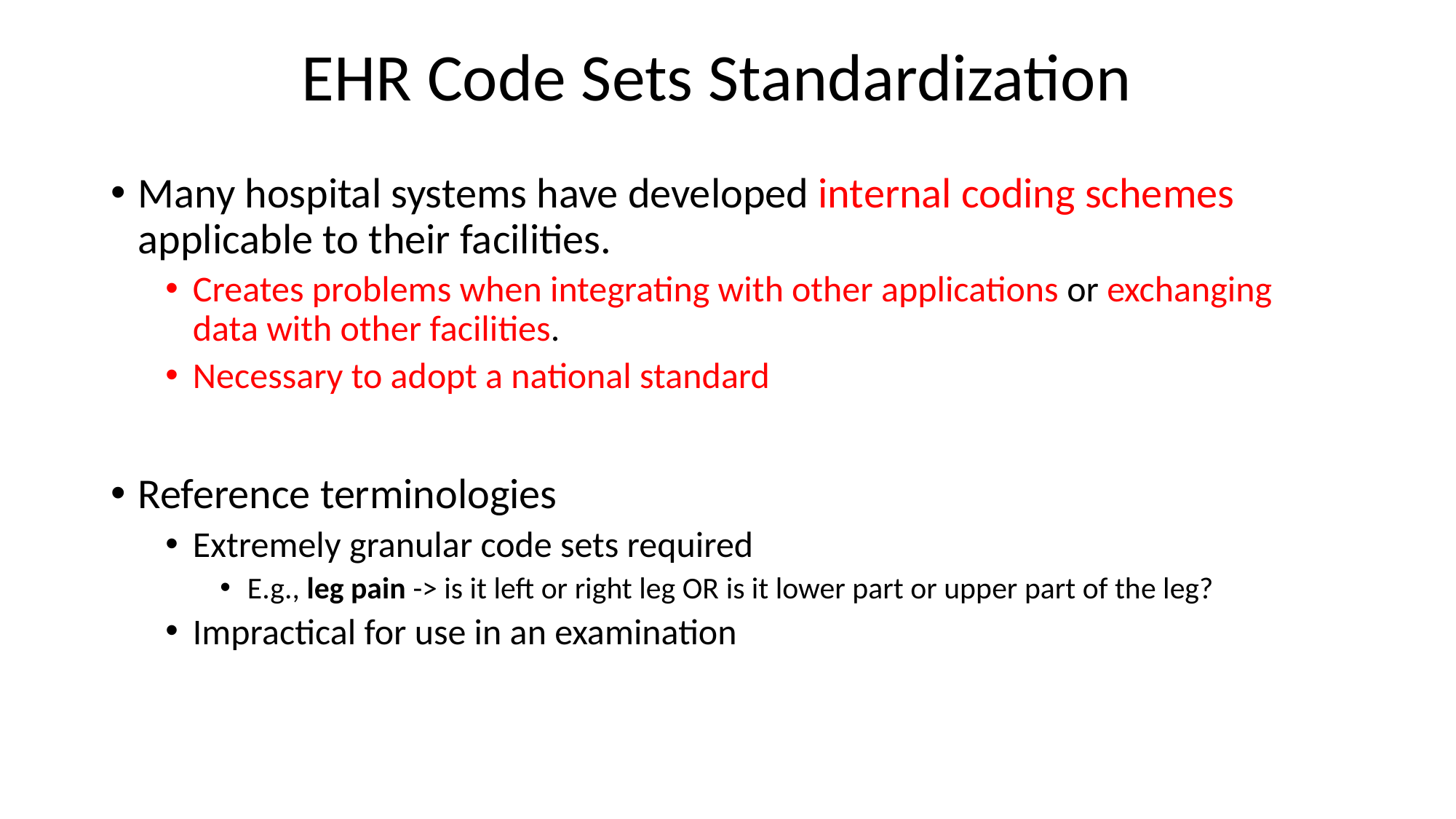

# EHR Code Sets Standardization
Many hospital systems have developed internal coding schemes applicable to their facilities.
Creates problems when integrating with other applications or exchanging data with other facilities.
Necessary to adopt a national standard

Reference terminologies
Extremely granular code sets required
E.g., leg pain -> is it left or right leg OR is it lower part or upper part of the leg?
Impractical for use in an examination